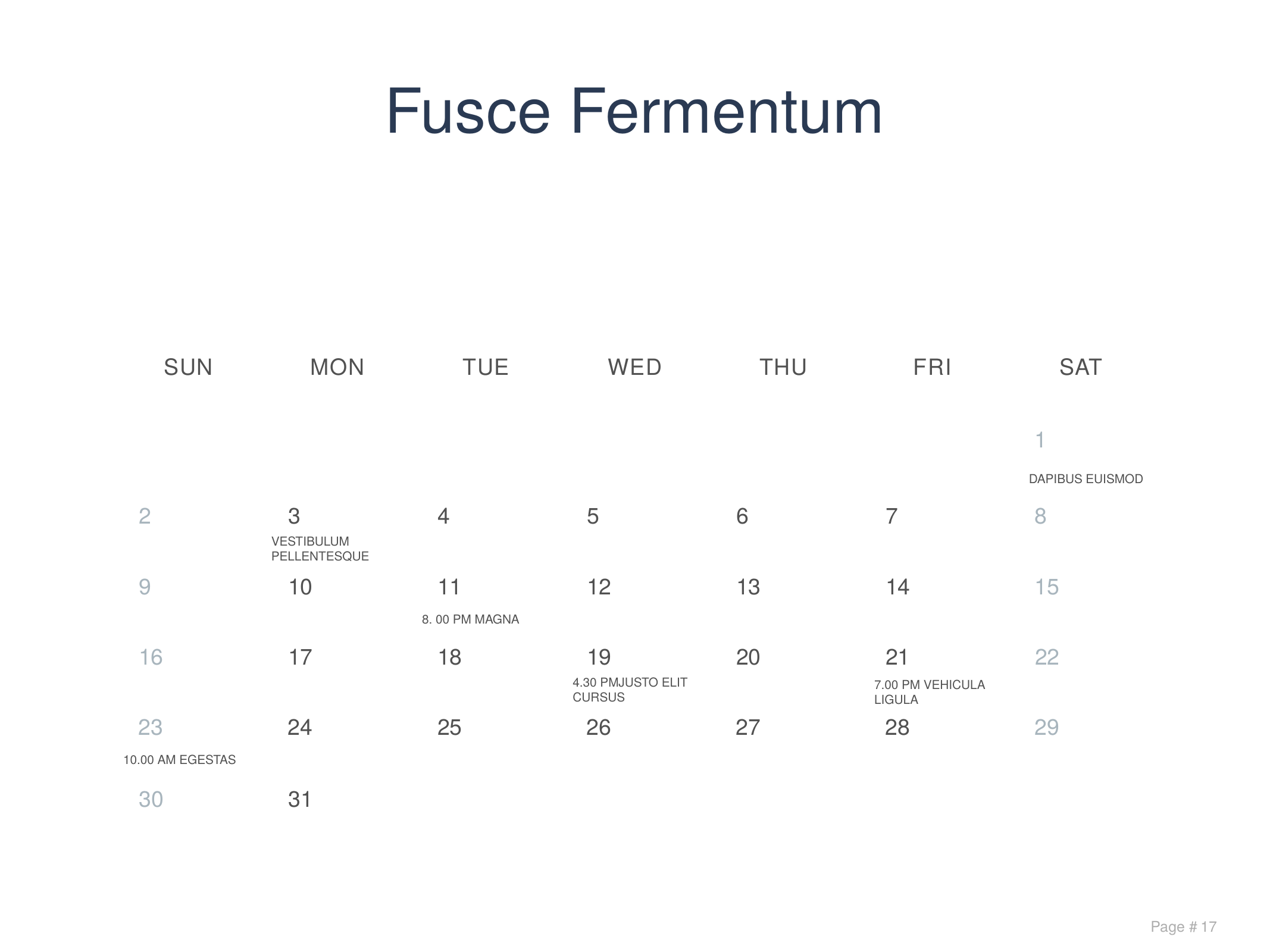

# Fusce Fermentum

december

Sun
mon
tue
wed
thu
fri
sat

1

Dapibus Euismod
2
3
4
5
6
7
8

Vestibulum Pellentesque
9
10
11
12
13
14
15

8. 00 pm Magna
16
17
18
19
20
21
22

4.30 pmJusto Elit Cursus
7.00 pm Vehicula Ligula
23
24
25
26
27
28
29

10.00 am Egestas

30
31
Page #
17